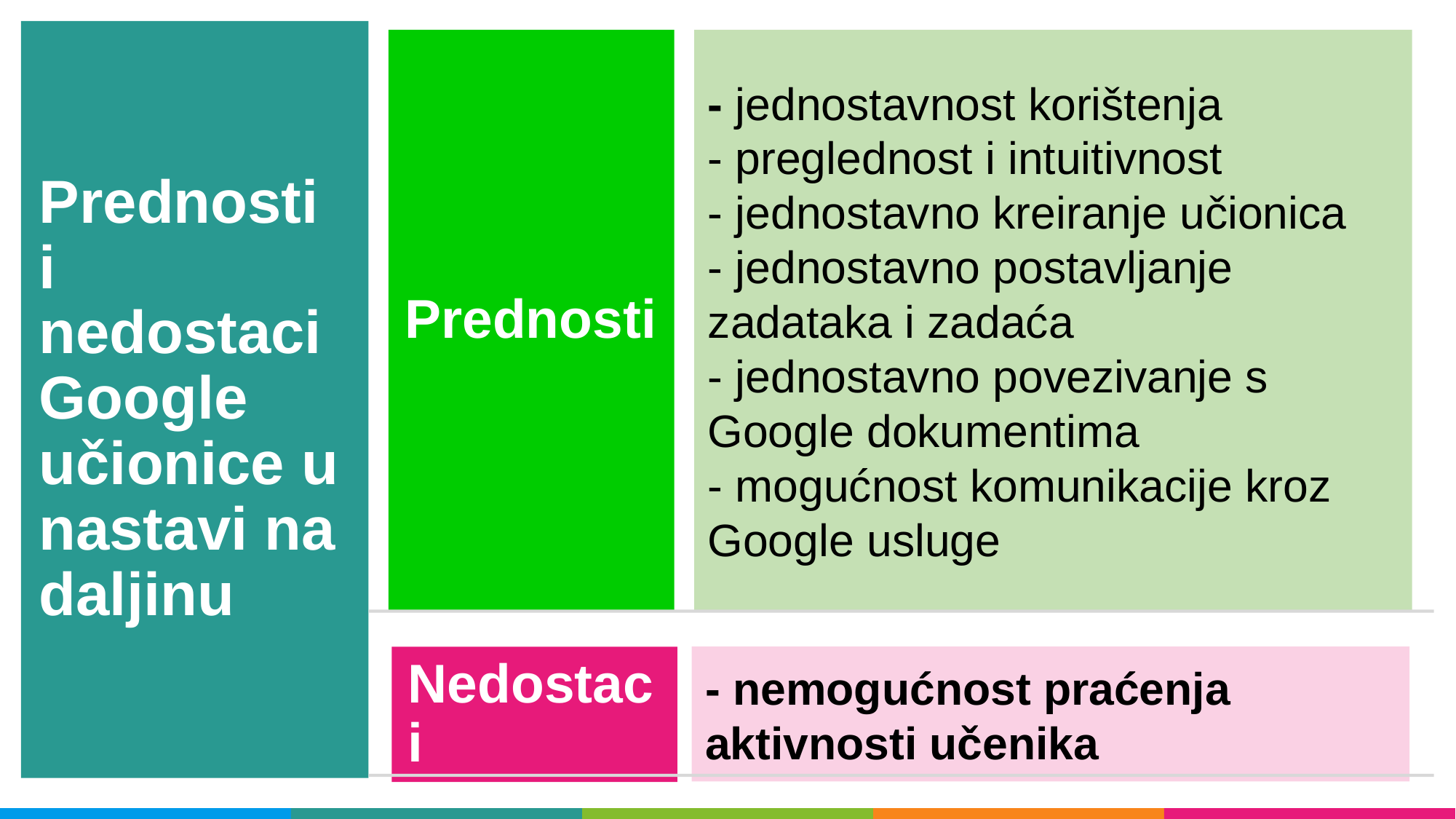

Prednosti i nedostaci Google učionice u nastavi na daljinu
Prednosti
- jednostavnost korištenja
- preglednost i intuitivnost
- jednostavno kreiranje učionica
- jednostavno postavljanje zadataka i zadaća
- jednostavno povezivanje s Google dokumentima
- mogućnost komunikacije kroz Google usluge
Nedostaci
- nemogućnost praćenja aktivnosti učenika